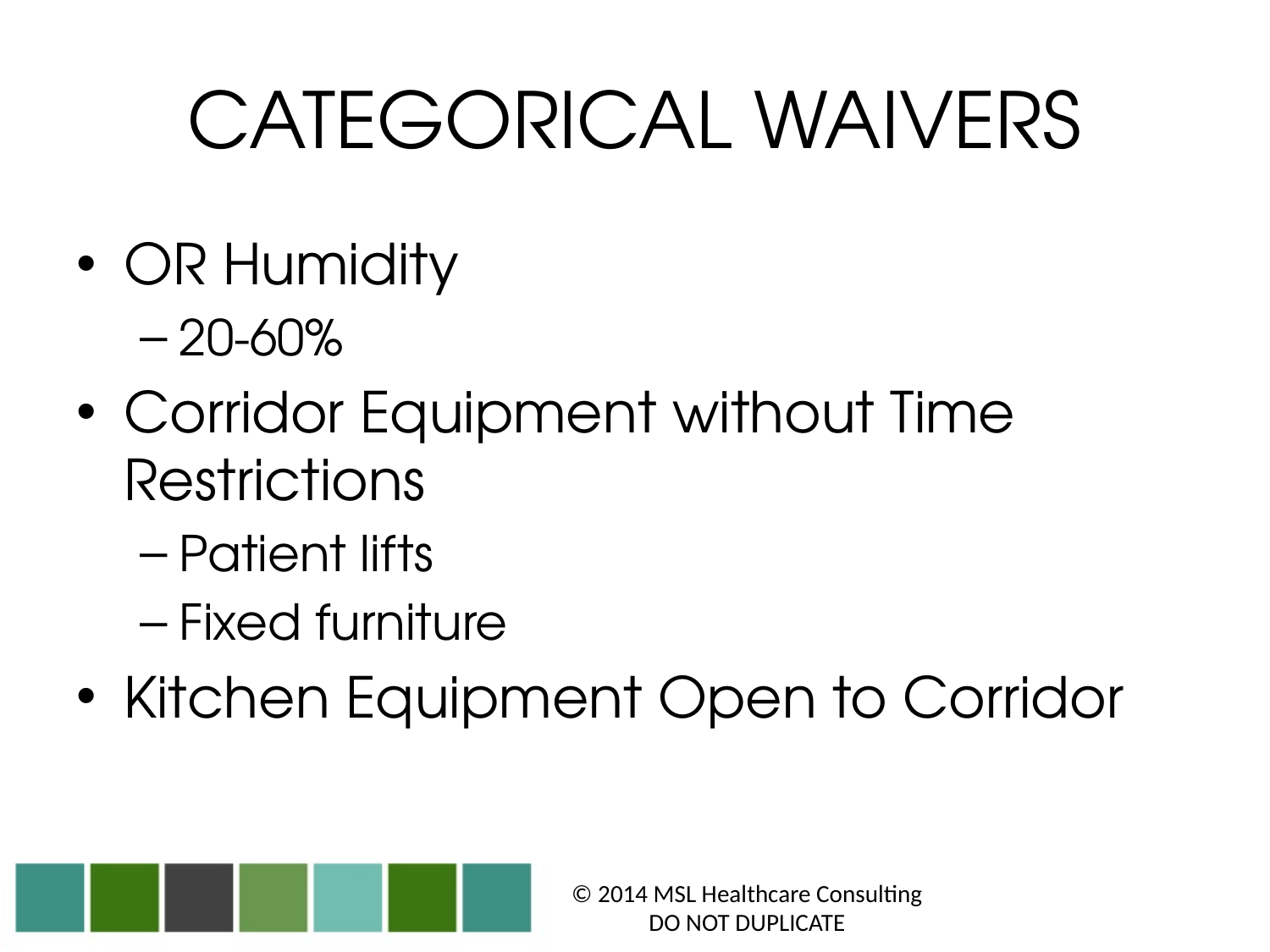

# CATEGORICAL WAIVERS
OR Humidity
20-60%
Corridor Equipment without Time Restrictions
Patient lifts
Fixed furniture
Kitchen Equipment Open to Corridor

© 2014 MSL Healthcare Consulting
DO NOT DUPLICATE